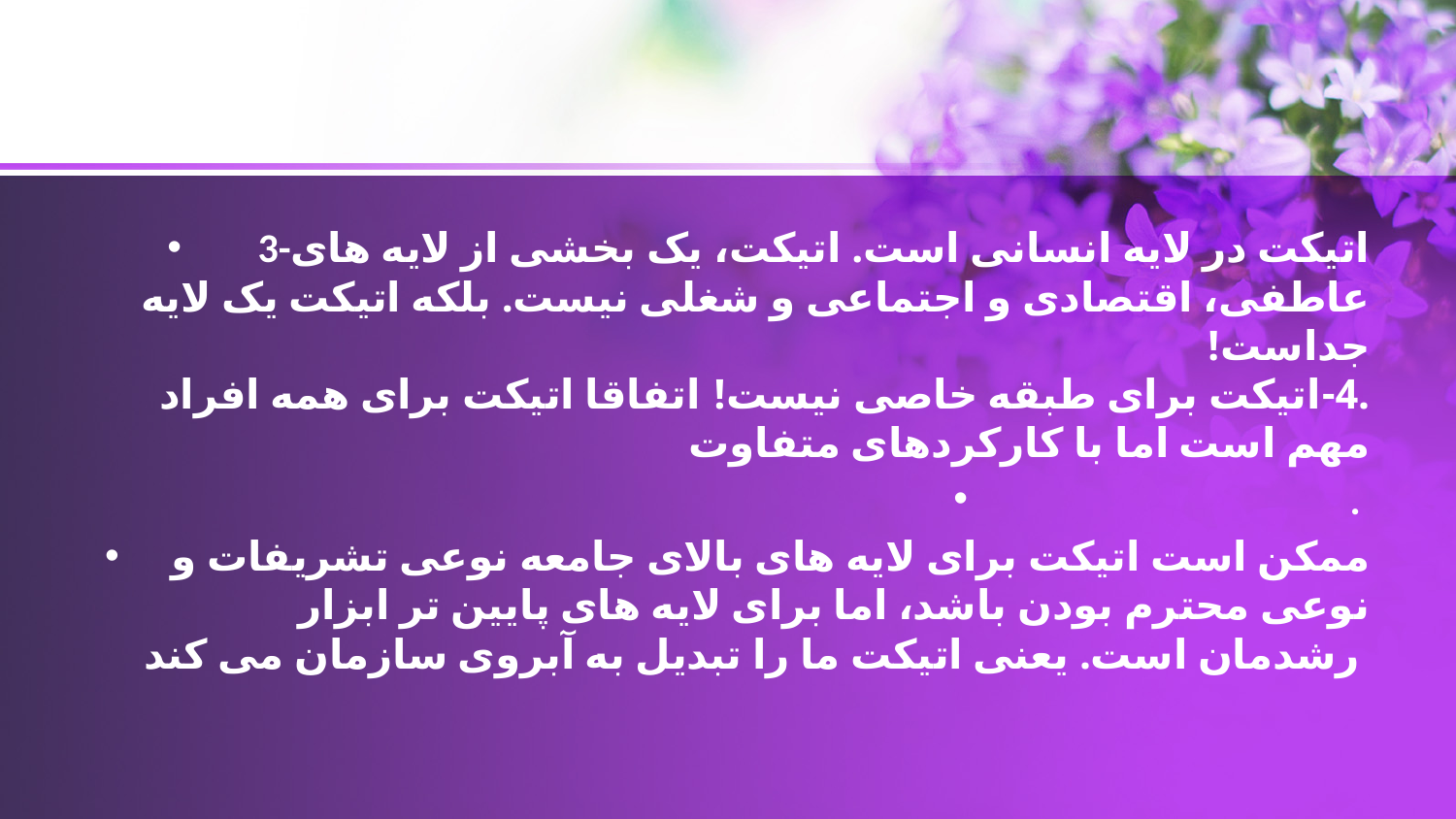

#
3-اتیکت در لايه انسانی است. اتیکت، يک بخشی از لايه های عاطفی، اقتصادی و اجتماعی و شغلی نیست. بلکه اتیکت يک لايه جداست!
.4-اتیکت برای طبقه خاصی نیست! اتفاقا اتیکت برای همه افراد مهم است اما با کارکردهای متفاوت
.
ممکن است اتیکت برای لايه های بالای جامعه نوعی تشريفات و نوعی محترم بودن باشد، اما برای لايه های پايین تر ابزار رشدمان است. يعنی اتیکت ما را تبديل به آبروی سازمان می کند